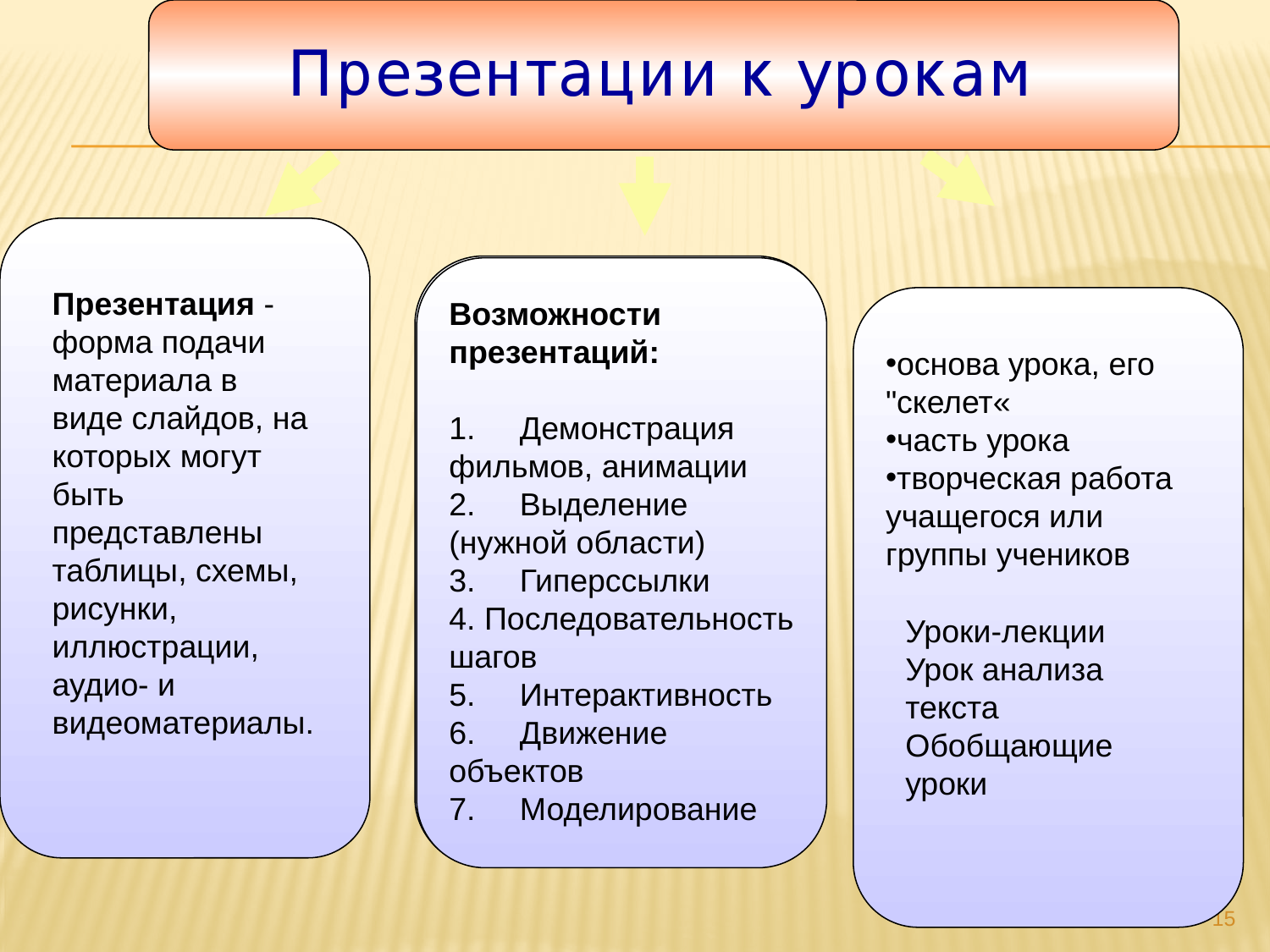

Презентации к урокам

#

         9 класс

 «Металлы»
 «Коррозия металлов»
«Щелочные металлы»
«Алюминий»
  «Железо и
    его соединения»
  «Галогены»
  «Серная кислота»
 «Нитраты…
  Что мы о них знаем?»
 «Углерод- элемент
   жизни»

Презентация - форма подачи материала в виде слайдов, на которых могут быть представлены таблицы, схемы, рисунки, иллюстрации, аудио- и видеоматериалы.

Возможности презентаций:

1.     Демонстрация фильмов, анимации
2.     Выделение (нужной области)
3.     Гиперссылки
4. Последовательность шагов
5.     Интерактивность
6.     Движение объектов
7.     Моделирование

основа урока, его "скелет«
часть урока
творческая работа учащегося или группы учеников

Уроки-лекции
Урок анализа текста Обобщающие уроки

15